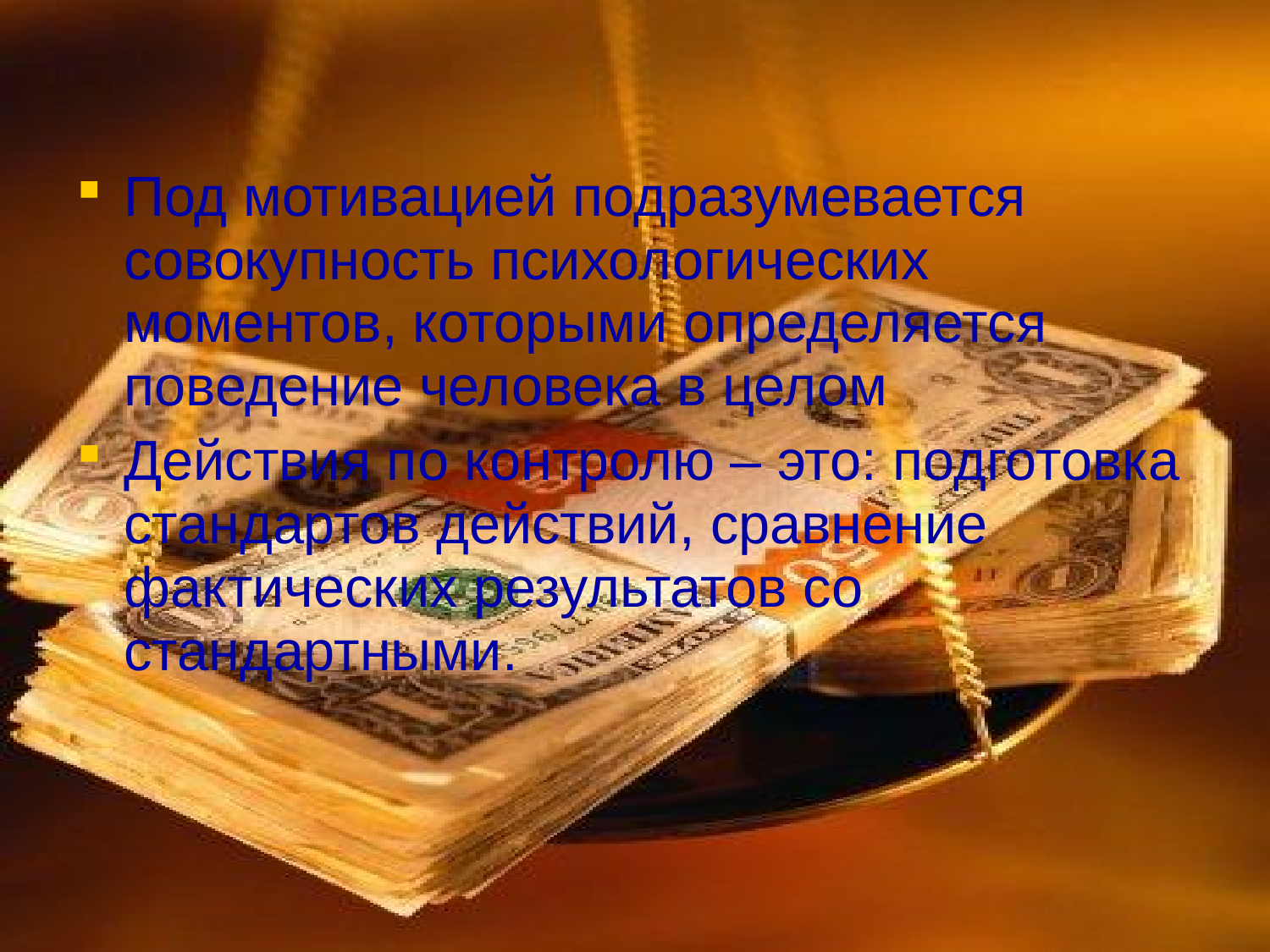

Под мотивацией подразумевается совокупность психологических моментов, которыми определяется поведение человека в целом
Действия по контролю – это: подготовка стандартов действий, сравнение фактических результатов со стандартными.